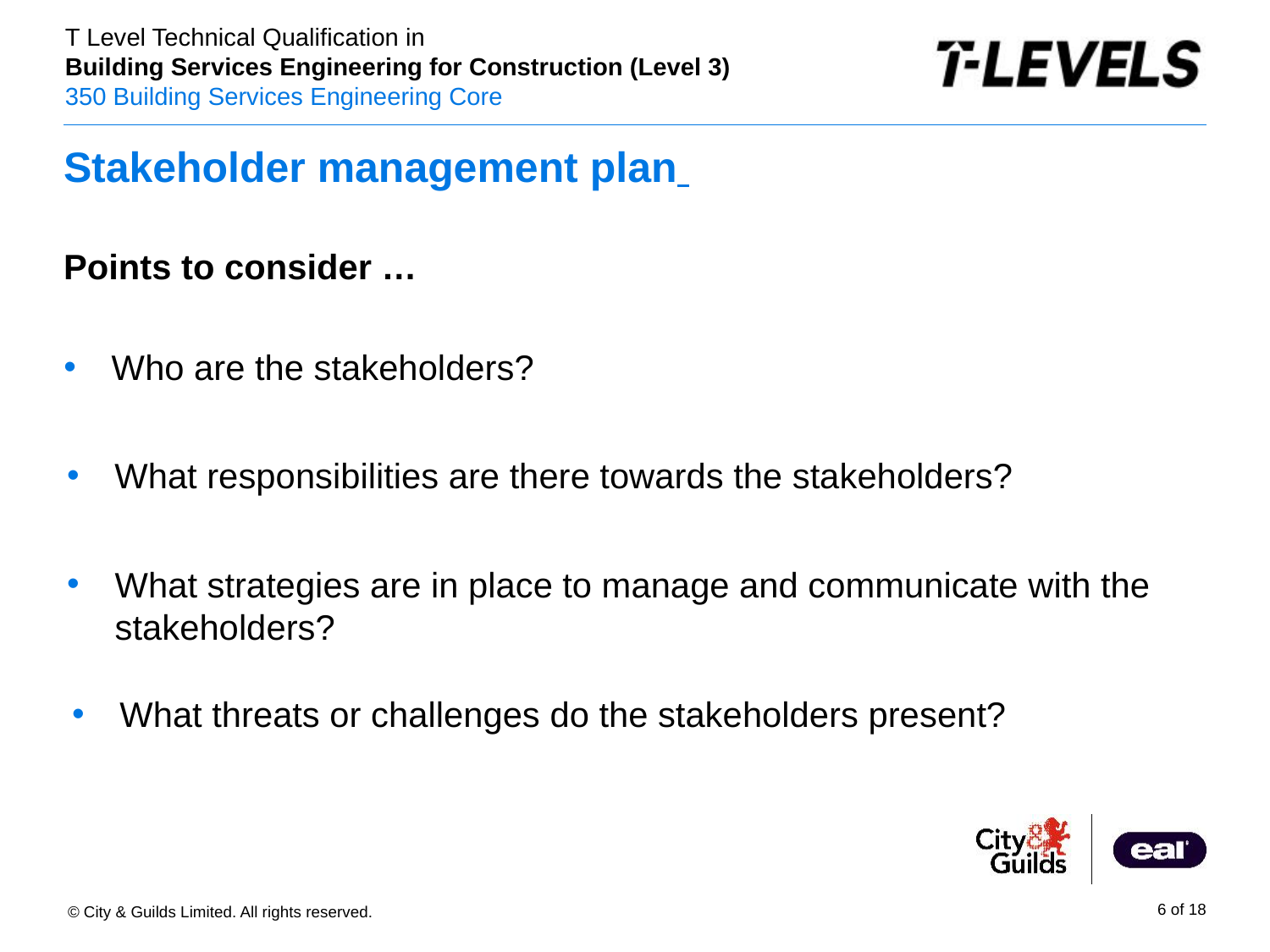

# Stakeholder management plan
Points to consider …
Who are the stakeholders?
What responsibilities are there towards the stakeholders?
What strategies are in place to manage and communicate with the stakeholders?
What threats or challenges do the stakeholders present?